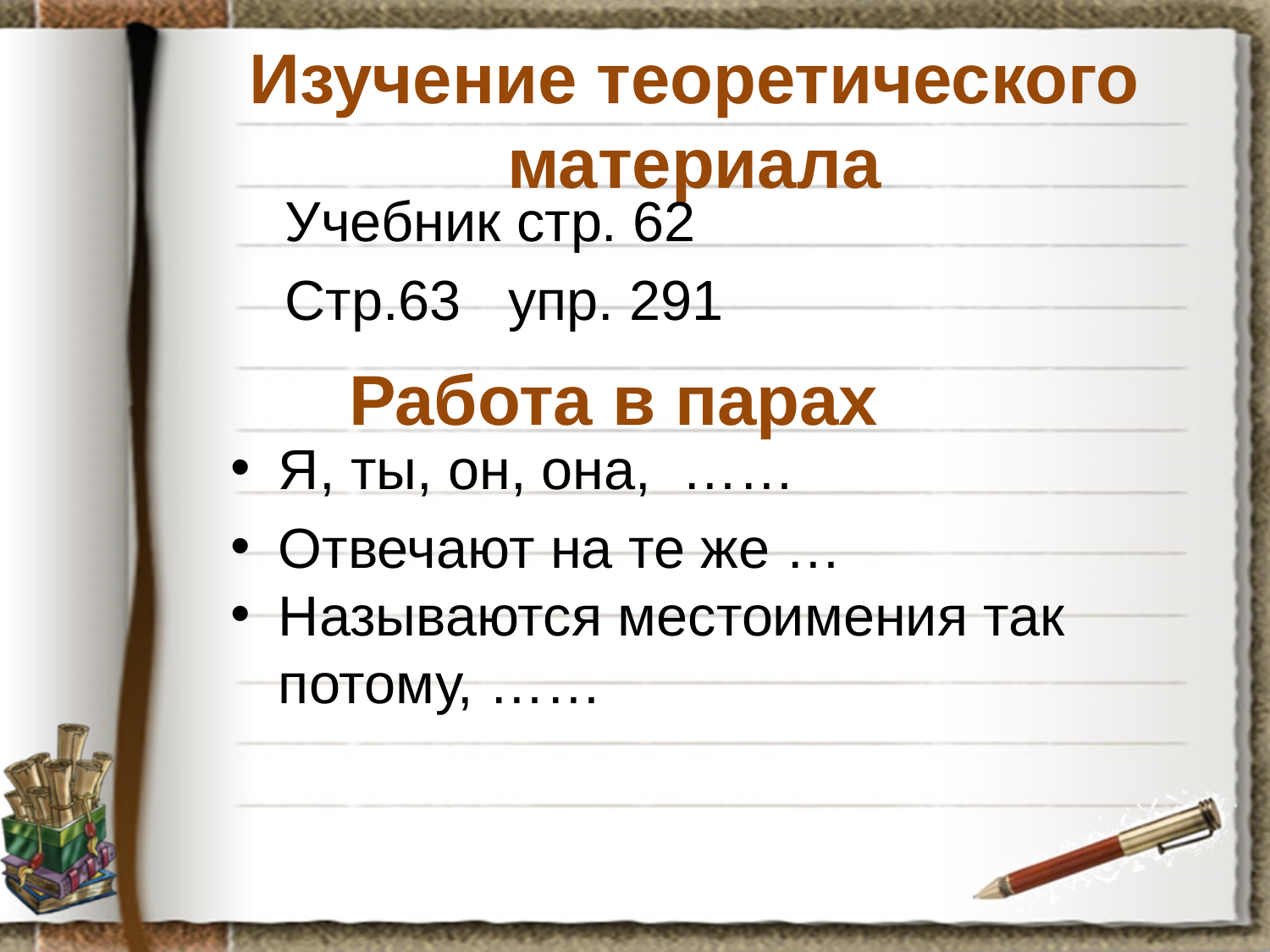

# Изучение теоретического материала
      Учебник стр. 62
      Стр.63   упр. 291
      Работа в парах
Я, ты, он, она,  ……
Отвечают на те же …
Называются местоимения так потому, ……